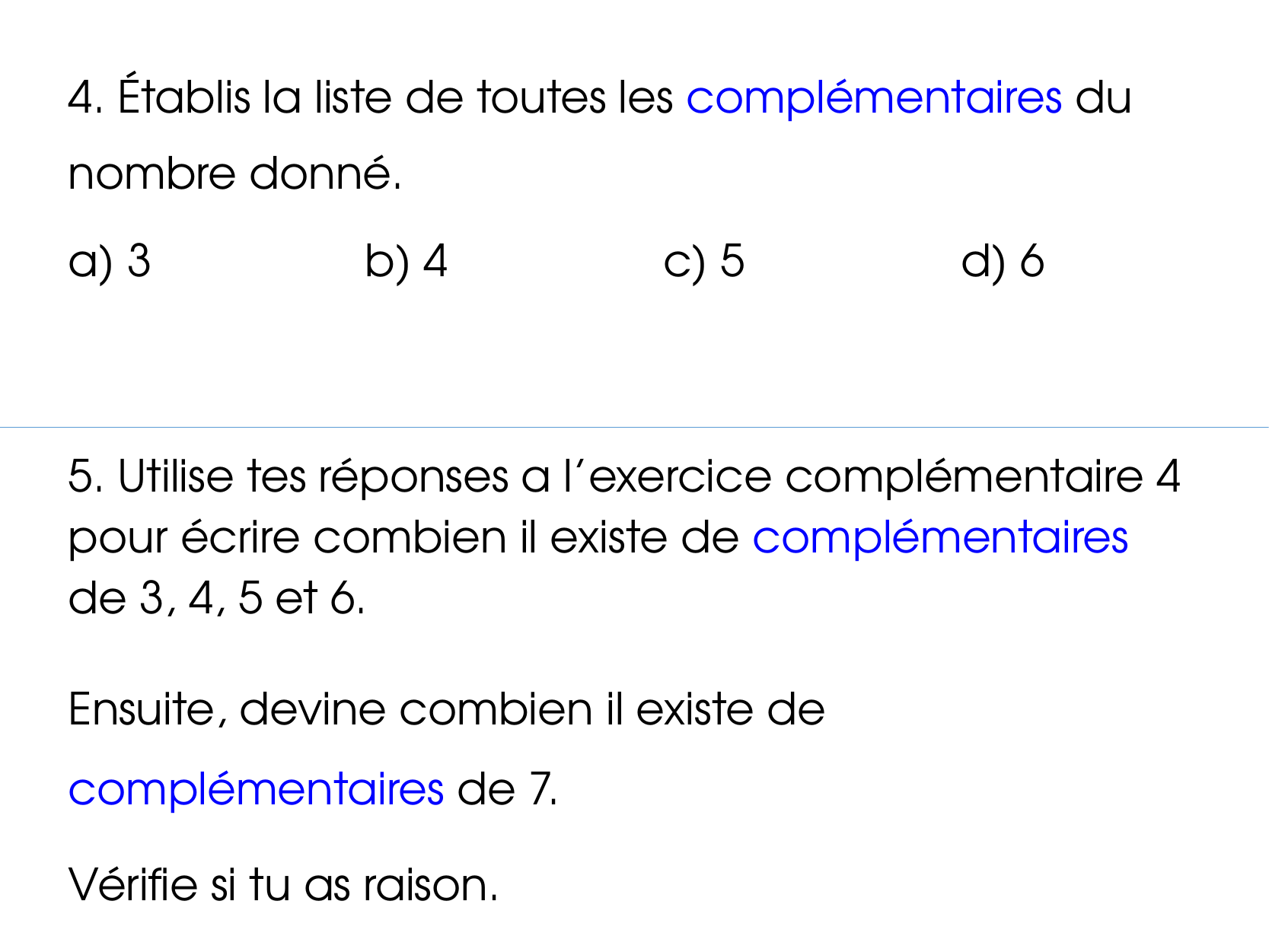

4. Établis la liste de toutes les complémentaires du
nombre donné.
a) 3
b) 4
c) 5
d) 6
5. Utilise tes réponses a l’exercice complémentaire 4 pour écrire combien il existe de complémentaires de 3, 4, 5 et 6.
Ensuite, devine combien il existe de complémentaires de 7.
Vérifie si tu as raison.